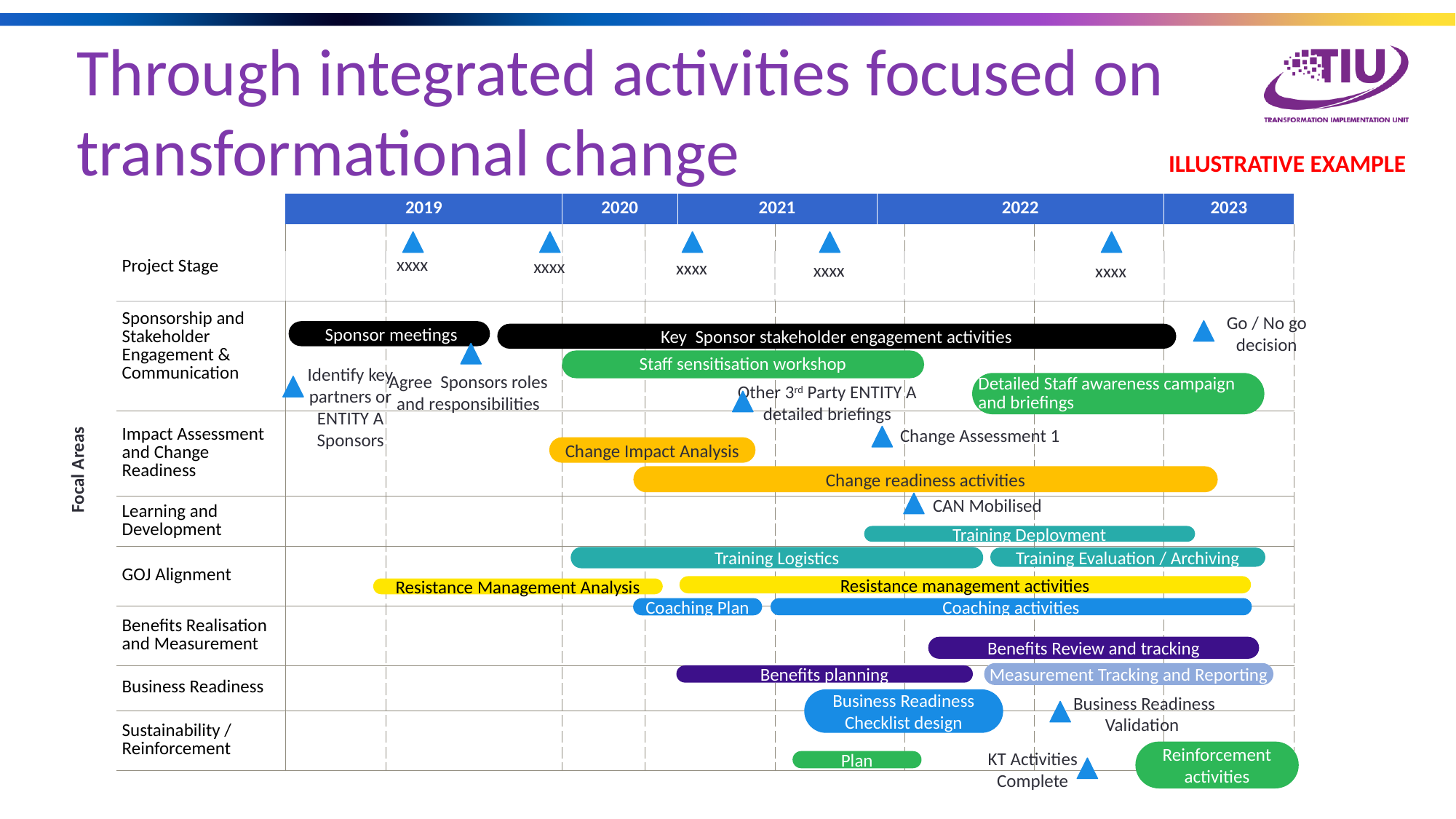

Through integrated activities focused on transformational change
ILLUSTRATIVE EXAMPLE
|  | 2019 |  | 2020 |  | 2021 |  | 2022 |  |  | 2023 |
| --- | --- | --- | --- | --- | --- | --- | --- | --- | --- | --- |
|  |  |  |  |  |  |  |  |  |  |  |
| Project Stage |  |  |  |  |  |  |  |  |  |  |
| Sponsorship and Stakeholder Engagement & Communication |  |  |  |  |  |  |  |  |  |  |
| Impact Assessment and Change Readiness |  |  |  |  |  |  |  |  |  |  |
| Learning and Development |  |  |  |  |  |  |  |  |  |  |
| GOJ Alignment |  |  |  |  |  |  |  |  |  |  |
| Benefits Realisation and Measurement |  |  |  |  |  |  |  |  |  |  |
| Business Readiness |  |  |  |  |  |  |  |  |  |  |
| Sustainability / Reinforcement |  |  |  |  |  |  |  |  |  |  |

xxxx
xxxx
xxxx
xxxx
xxxx
Go / No go decision

 Sponsor meetings
Key  Sponsor stakeholder engagement activities

Staff sensitisation workshop
Identify key partners or ENTITY A Sponsors
Agree  Sponsors roles and responsibilities
Detailed Staff awareness campaign and briefings
Other 3rd Party ENTITY A detailed briefings

Change Assessment 1

Change Impact Analysis
Focal Areas
Change readiness activities
CAN Mobilised

Training Deployment
Training Logistics
Training Evaluation / Archiving
Resistance management activities
Resistance Management Analysis
Coaching activities
Coaching Plan
Benefits Review and tracking
Measurement Tracking and Reporting
Benefits planning
Business Readiness Validation
Business Readiness Checklist design

Reinforcement activities
KT Activities Complete
Plan